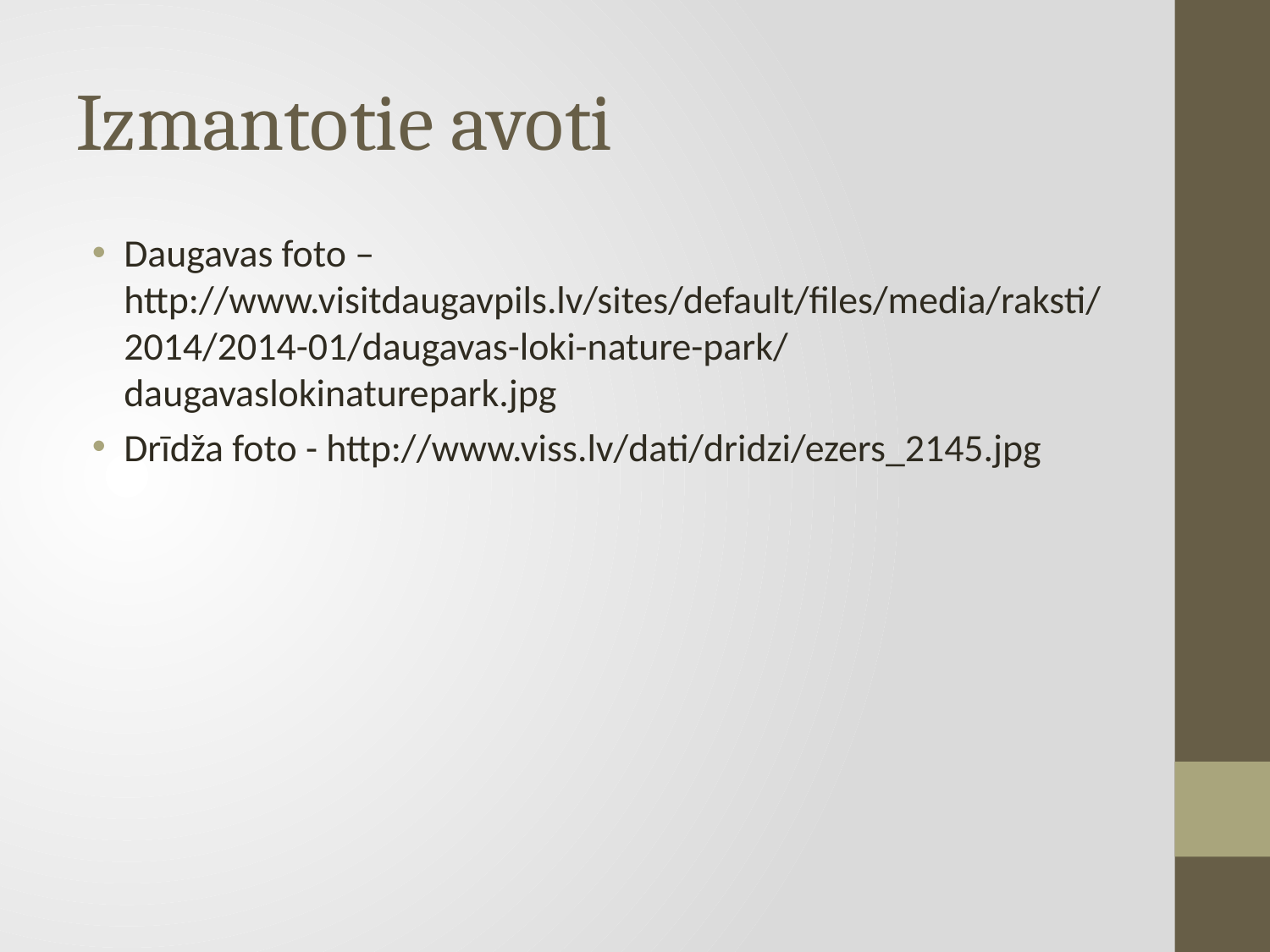

# Izmantotie avoti
Daugavas foto – http://www.visitdaugavpils.lv/sites/default/files/media/raksti/2014/2014-01/daugavas-loki-nature-park/daugavaslokinaturepark.jpg
Drīdža foto - http://www.viss.lv/dati/dridzi/ezers_2145.jpg